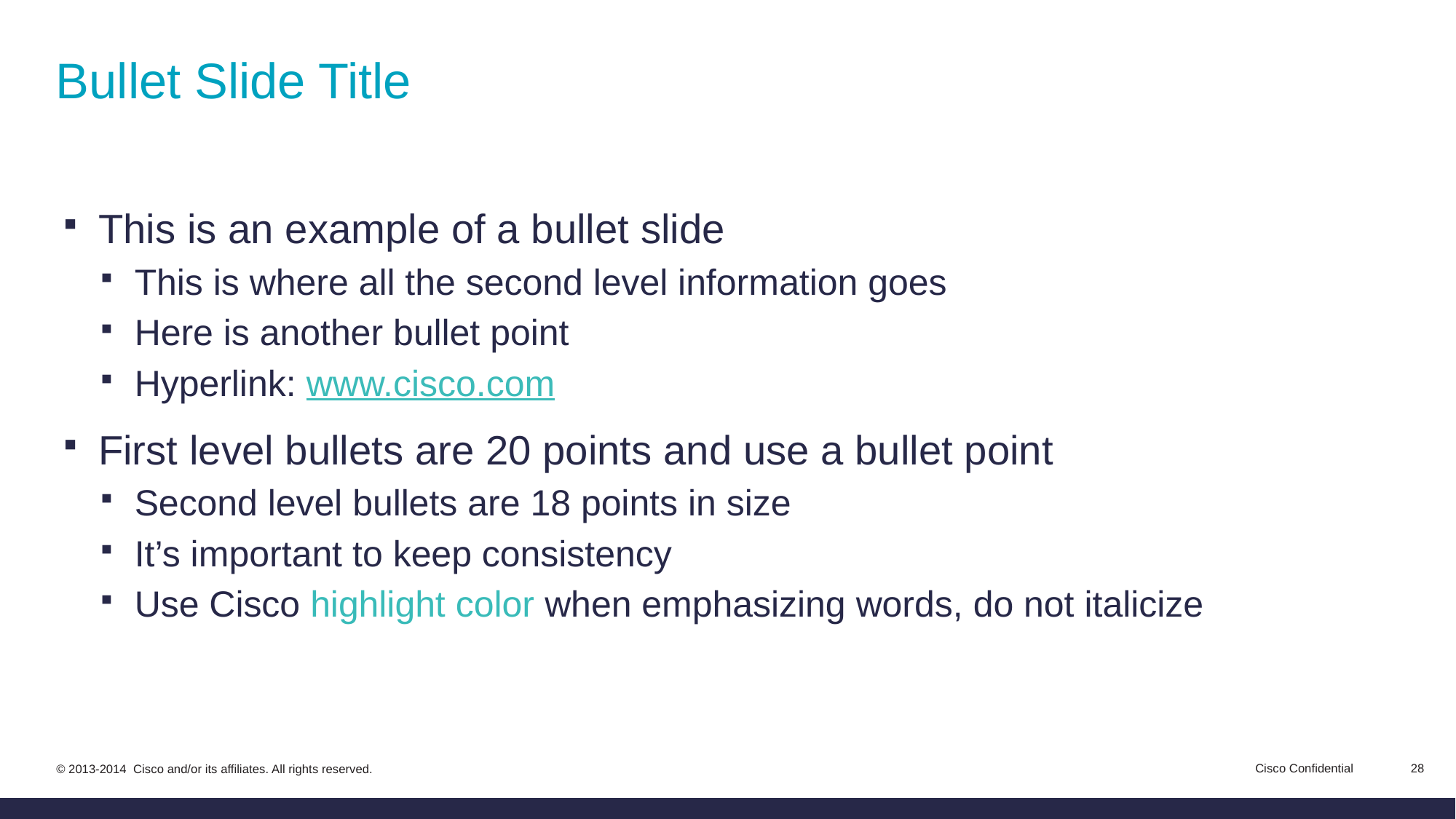

# Bullet Slide Title
This is an example of a bullet slide
This is where all the second level information goes
Here is another bullet point
Hyperlink: www.cisco.com
First level bullets are 20 points and use a bullet point
Second level bullets are 18 points in size
It’s important to keep consistency
Use Cisco highlight color when emphasizing words, do not italicize